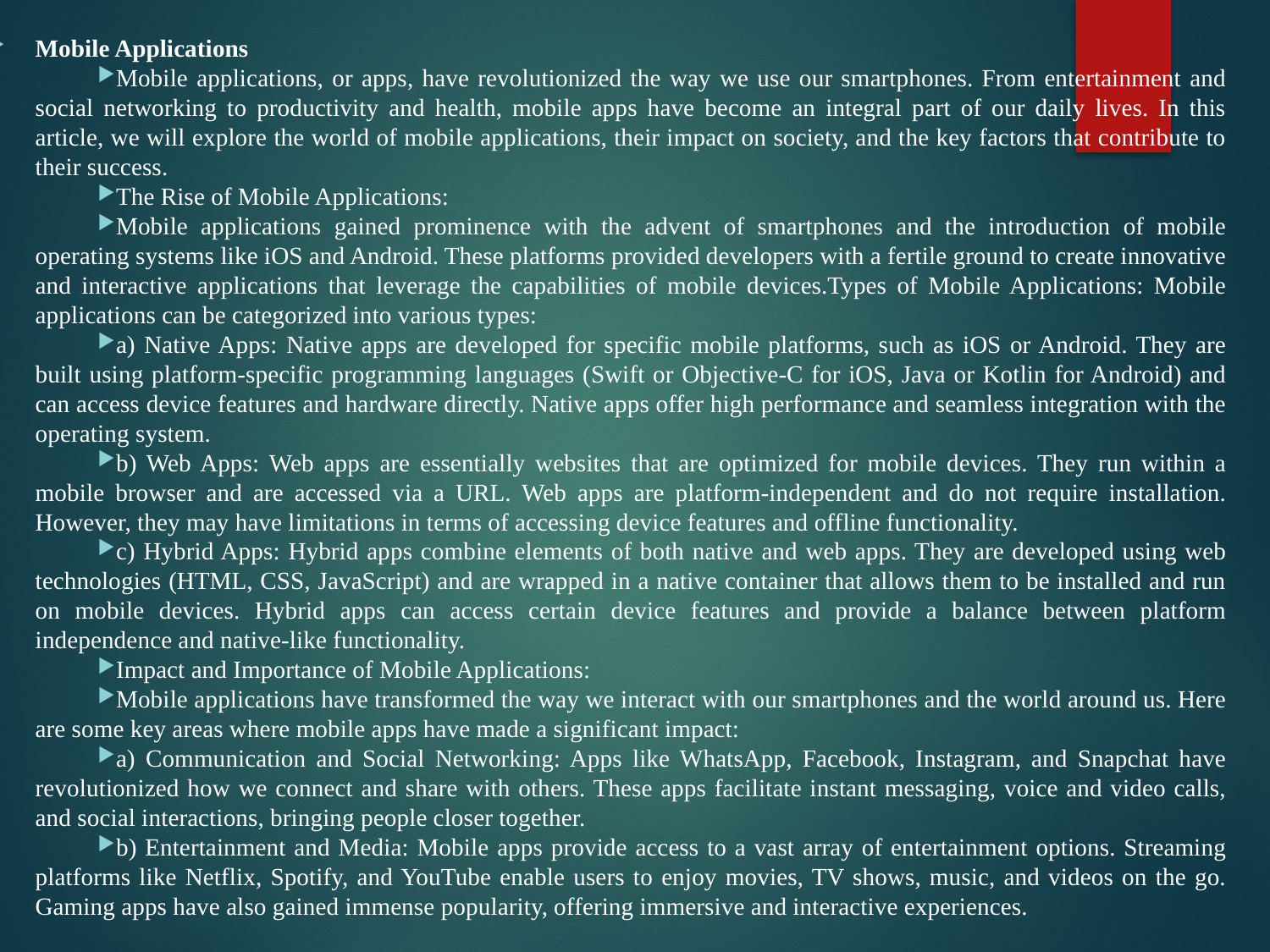

Mobile Applications
Mobile applications, or apps, have revolutionized the way we use our smartphones. From entertainment and social networking to productivity and health, mobile apps have become an integral part of our daily lives. In this article, we will explore the world of mobile applications, their impact on society, and the key factors that contribute to their success.
The Rise of Mobile Applications:
Mobile applications gained prominence with the advent of smartphones and the introduction of mobile operating systems like iOS and Android. These platforms provided developers with a fertile ground to create innovative and interactive applications that leverage the capabilities of mobile devices.Types of Mobile Applications: Mobile applications can be categorized into various types:
a) Native Apps: Native apps are developed for specific mobile platforms, such as iOS or Android. They are built using platform-specific programming languages (Swift or Objective-C for iOS, Java or Kotlin for Android) and can access device features and hardware directly. Native apps offer high performance and seamless integration with the operating system.
b) Web Apps: Web apps are essentially websites that are optimized for mobile devices. They run within a mobile browser and are accessed via a URL. Web apps are platform-independent and do not require installation. However, they may have limitations in terms of accessing device features and offline functionality.
c) Hybrid Apps: Hybrid apps combine elements of both native and web apps. They are developed using web technologies (HTML, CSS, JavaScript) and are wrapped in a native container that allows them to be installed and run on mobile devices. Hybrid apps can access certain device features and provide a balance between platform independence and native-like functionality.
Impact and Importance of Mobile Applications:
Mobile applications have transformed the way we interact with our smartphones and the world around us. Here are some key areas where mobile apps have made a significant impact:
a) Communication and Social Networking: Apps like WhatsApp, Facebook, Instagram, and Snapchat have revolutionized how we connect and share with others. These apps facilitate instant messaging, voice and video calls, and social interactions, bringing people closer together.
b) Entertainment and Media: Mobile apps provide access to a vast array of entertainment options. Streaming platforms like Netflix, Spotify, and YouTube enable users to enjoy movies, TV shows, music, and videos on the go. Gaming apps have also gained immense popularity, offering immersive and interactive experiences.